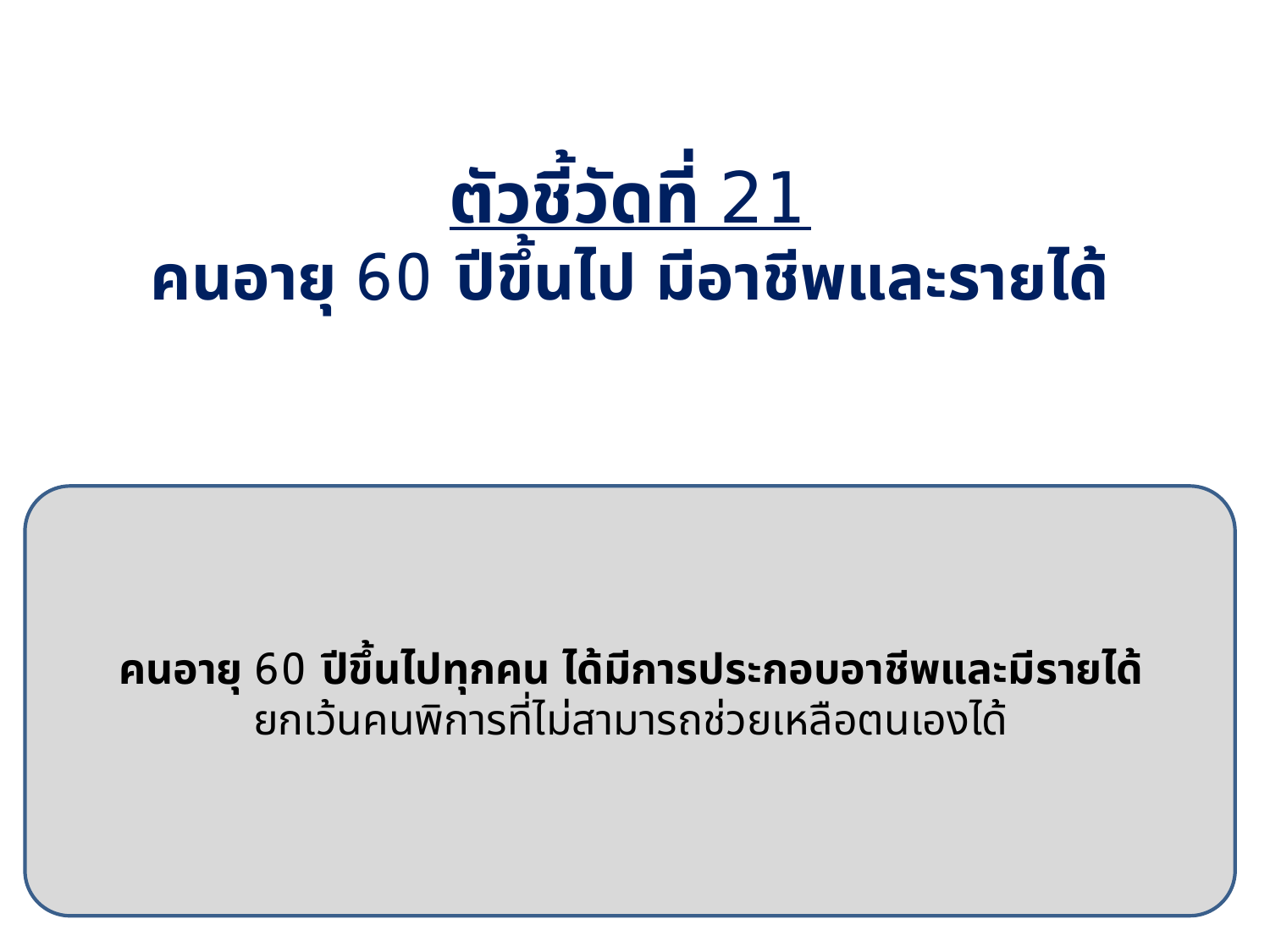

ตัวชี้วัดที่ 21
คนอายุ 60 ปีขึ้นไป มีอาชีพและรายได้

คนอายุ 60 ปีขึ้นไปทุกคน ได้มีการประกอบอาชีพและมีรายได้
ยกเว้นคนพิการที่ไม่สามารถช่วยเหลือตนเองได้